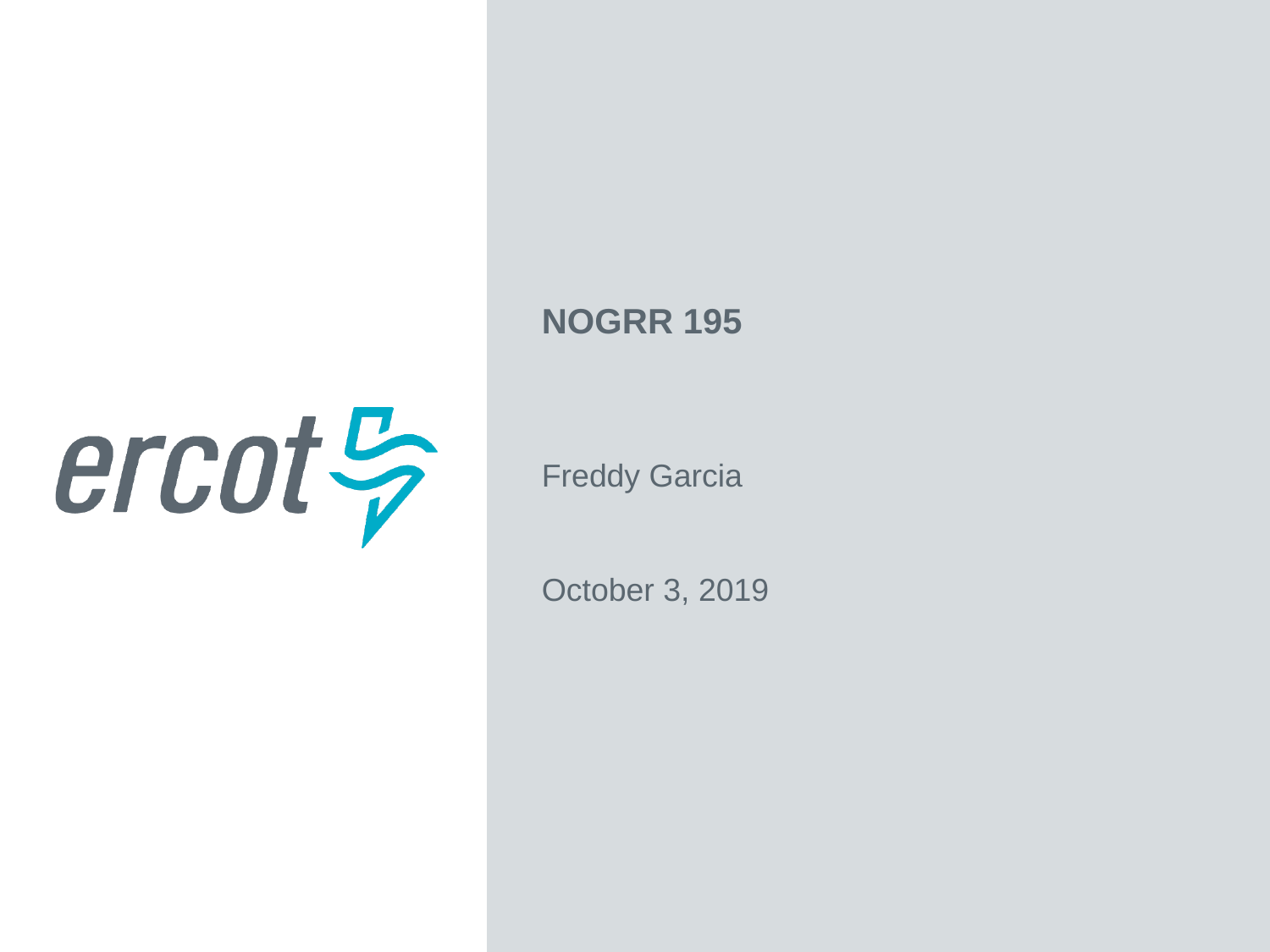

NOGRR 195

Freddy Garcia

October 3, 2019